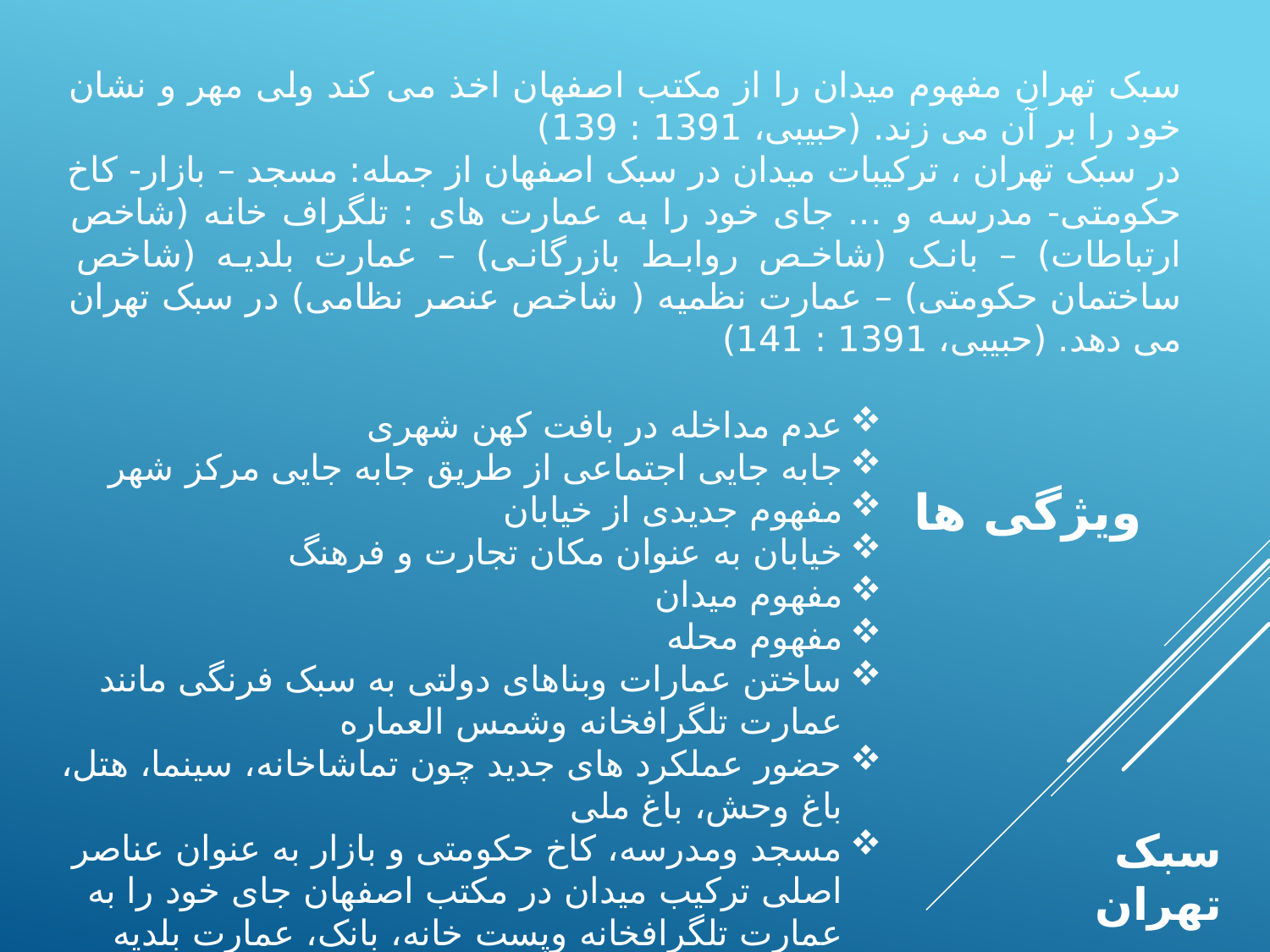

سبک تهران مفهوم میدان را از مکتب اصفهان اخذ می کند ولی مهر و نشان خود را بر آن می زند. (حبیبی، 1391 : 139)
در سبک تهران ، ترکیبات میدان در سبک اصفهان از جمله: مسجد – بازار- کاخ حکومتی- مدرسه و ... جای خود را به عمارت های : تلگراف خانه (شاخص ارتباطات) – بانک (شاخص روابط بازرگانی) – عمارت بلدیه (شاخص ساختمان حکومتی) – عمارت نظمیه ( شاخص عنصر نظامی) در سبک تهران می دهد. (حبیبی، 1391 : 141)
عدم مداخله در بافت کهن شهری
جابه جایی اجتماعی از طریق جابه جایی مرکز شهر
مفهوم جدیدی از خیابان
خیابان به عنوان مکان تجارت و فرهنگ
مفهوم میدان
مفهوم محله
ساختن عمارات وبناهای دولتی به سبک فرنگی مانند عمارت تلگرافخانه وشمس العماره
حضور عملکرد های جدید چون تماشاخانه، سینما، هتل، باغ وحش، باغ ملی
مسجد ومدرسه، کاخ حکومتی و بازار به عنوان عناصر اصلی ترکیب میدان در مکتب اصفهان جای خود را به عمارت تلگرافخانه وپست خانه، بانک، عمارت بلدیه ونظمیه می دهند.
ویژگی ها
سبک تهران